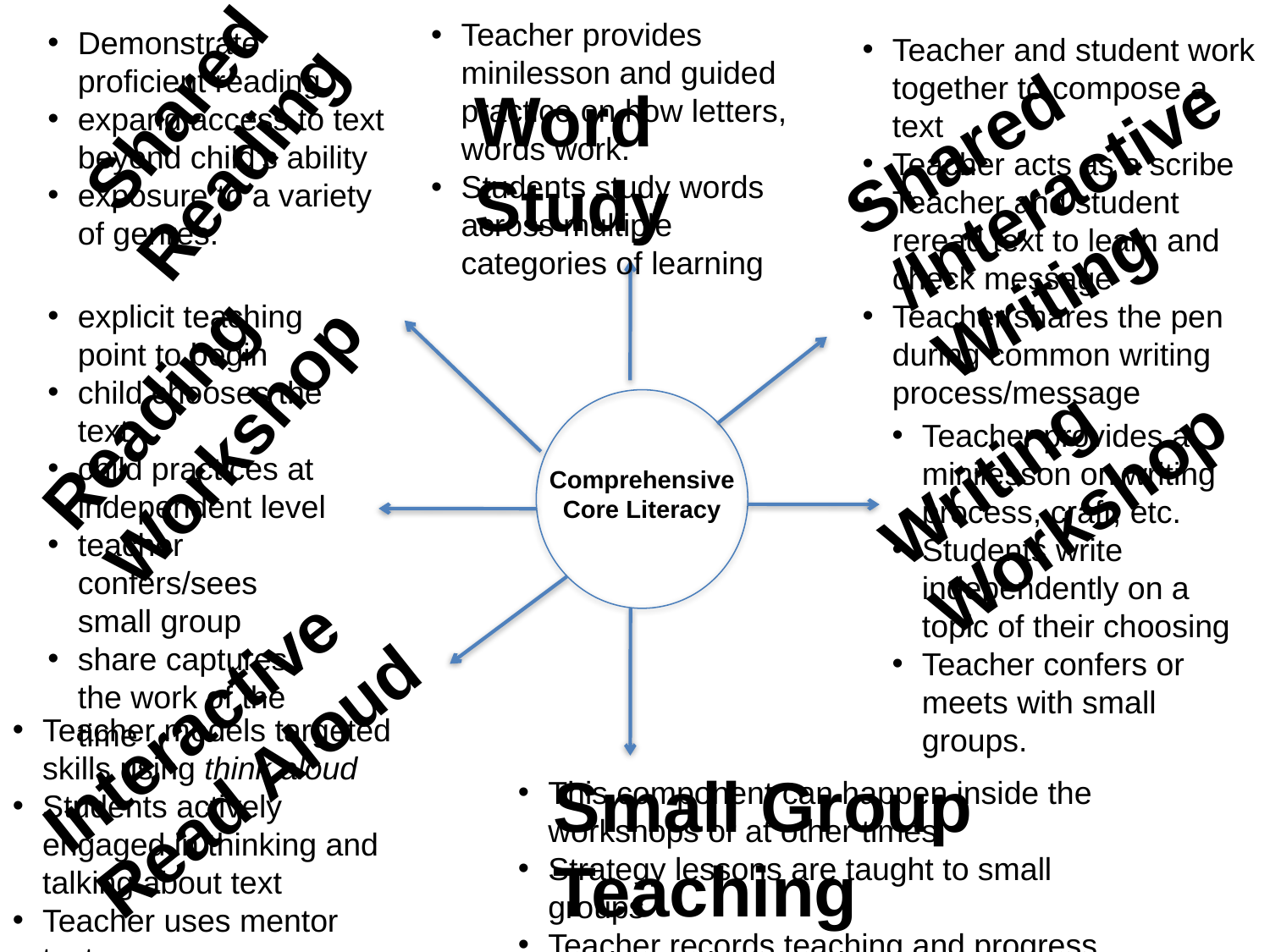

Teacher provides minilesson and guided practice on how letters, words work.
Students study words across multiple categories of learning
Demonstrate proficient reading
expand access to text beyond child’s ability
exposure to a variety of genres.
Teacher and student work together to compose a text
Teacher acts as a scribe
Teacher and student reread text to learn and check message
Teacher shares the pen during common writing process/message
Shared Reading
Shared /Interactive Writing
Word Study
explicit teaching point to begin
child chooses the text
child practices at independent level
teacher confers/sees small group
share captures the work of the time
Reading Workshop
Writing Workshop

Teacher provides a minilesson on writing process, craft, etc.
Students write independently on a topic of their choosing
Teacher confers or meets with small groups.
 Comprehensive Core Literacy
Interactive Read Aloud
Teacher models targeted skills using think aloud
Students actively engaged in thinking and talking about text
Teacher uses mentor texts
Small Group Teaching
This component can happen inside the workshops or at other times
Strategy lessons are taught to small groups
Teacher records teaching and progress